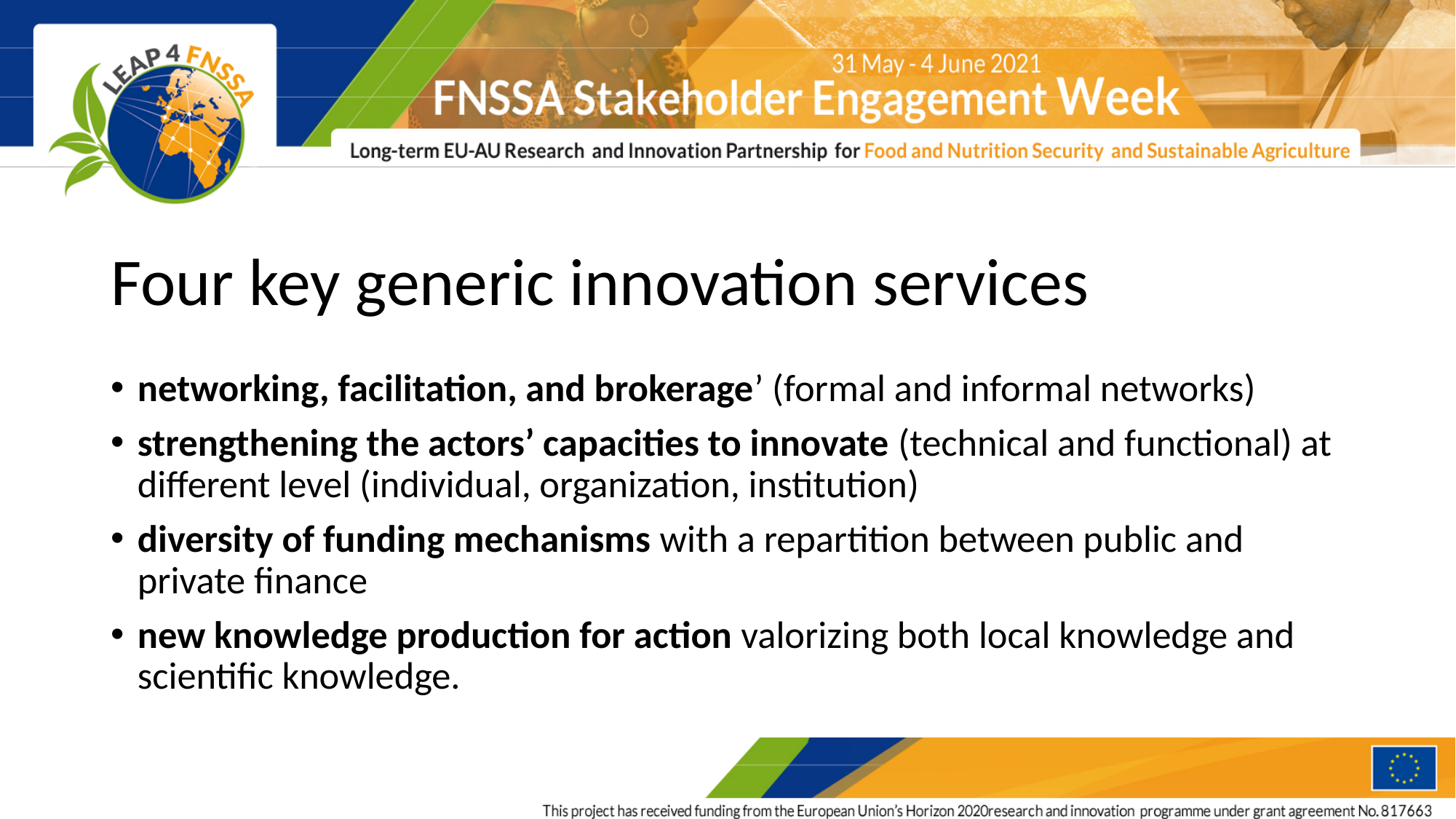

# Four key generic innovation services
networking, facilitation, and brokerage’ (formal and informal networks)
strengthening the actors’ capacities to innovate (technical and functional) at different level (individual, organization, institution)
diversity of funding mechanisms with a repartition between public and private finance
new knowledge production for action valorizing both local knowledge and scientific knowledge.